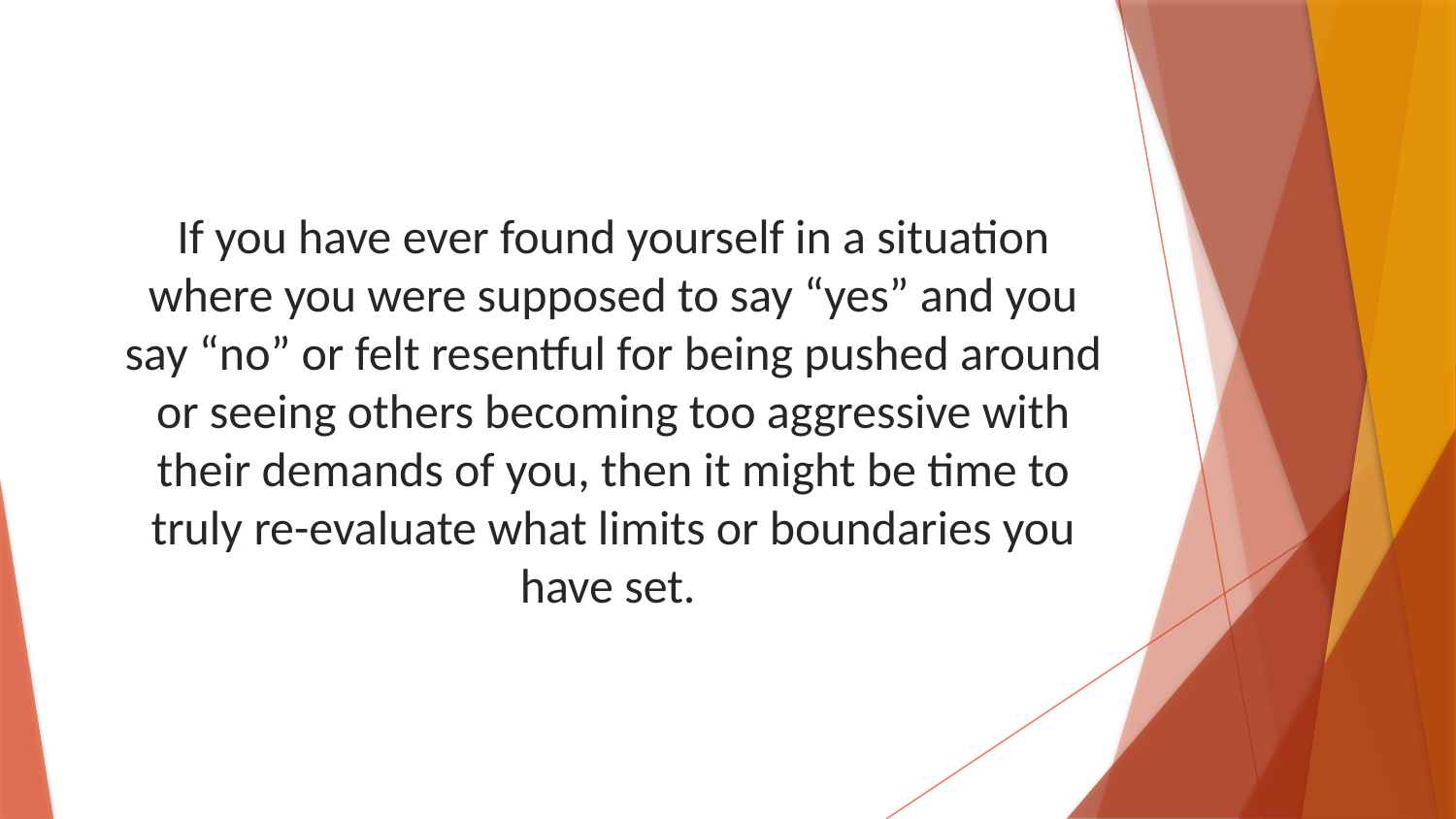

If you have ever found yourself in a situation where you were supposed to say “yes” and you say “no” or felt resentful for being pushed around or seeing others becoming too aggressive with their demands of you, then it might be time to truly re-evaluate what limits or boundaries you have set.